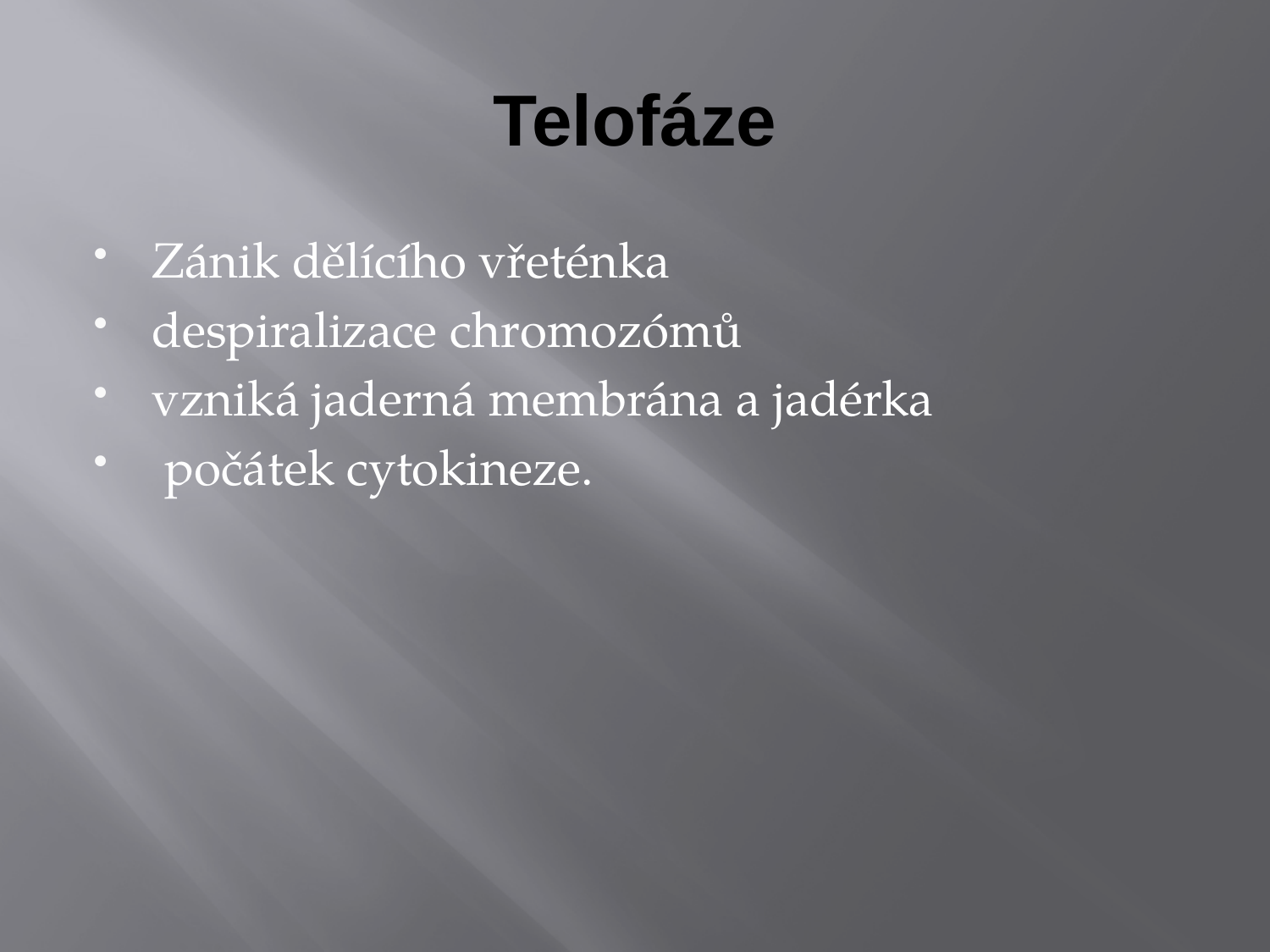

# Telofáze
Zánik dělícího vřeténka
despiralizace chromozómů
vzniká jaderná membrána a jadérka
 počátek cytokineze.